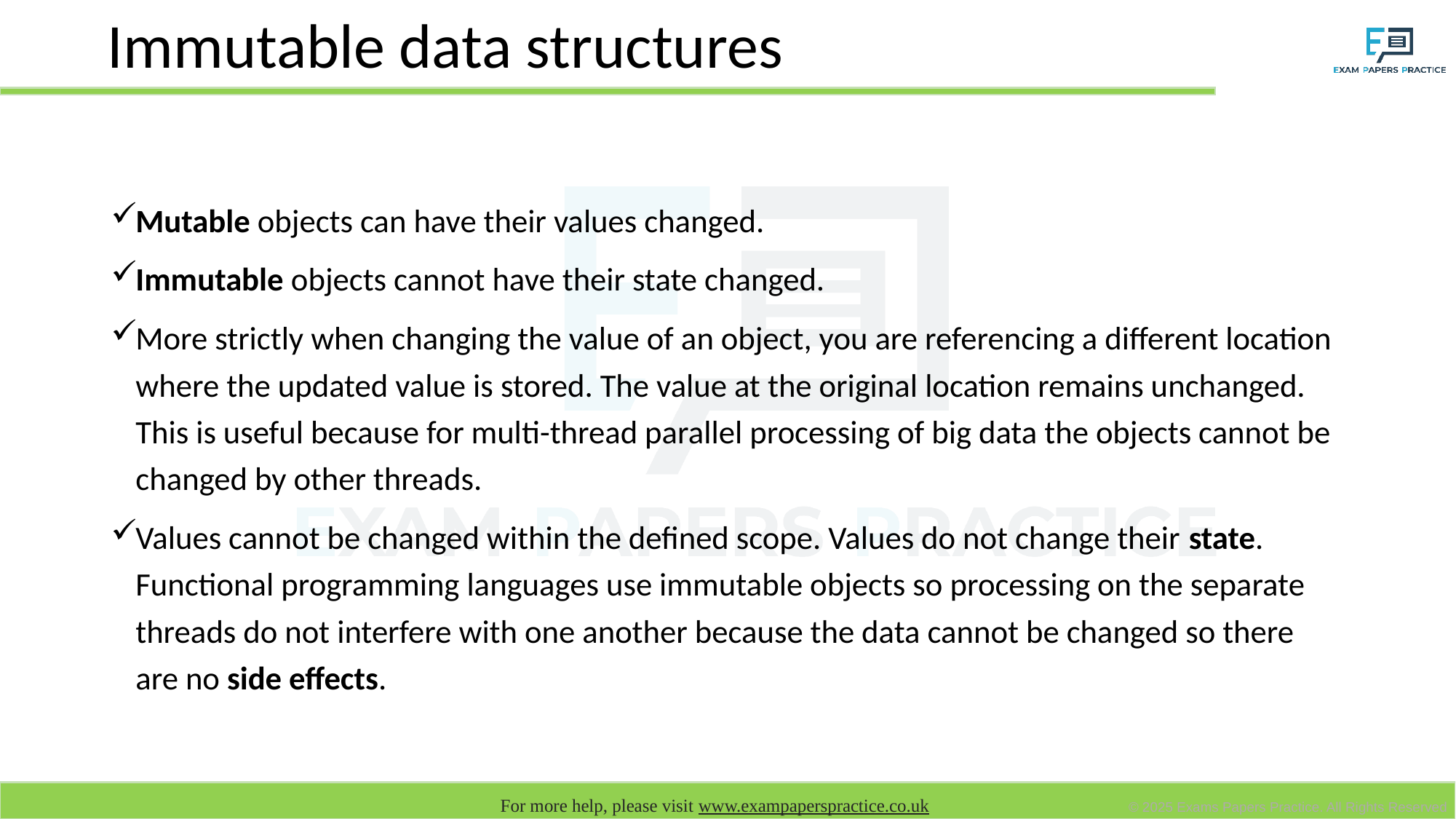

# Immutable data structures
Mutable objects can have their values changed.
Immutable objects cannot have their state changed.
More strictly when changing the value of an object, you are referencing a different location where the updated value is stored. The value at the original location remains unchanged. This is useful because for multi-thread parallel processing of big data the objects cannot be changed by other threads.
Values cannot be changed within the defined scope. Values do not change their state.  Functional programming languages use immutable objects so processing on the separate threads do not interfere with one another because the data cannot be changed so there are no side effects.